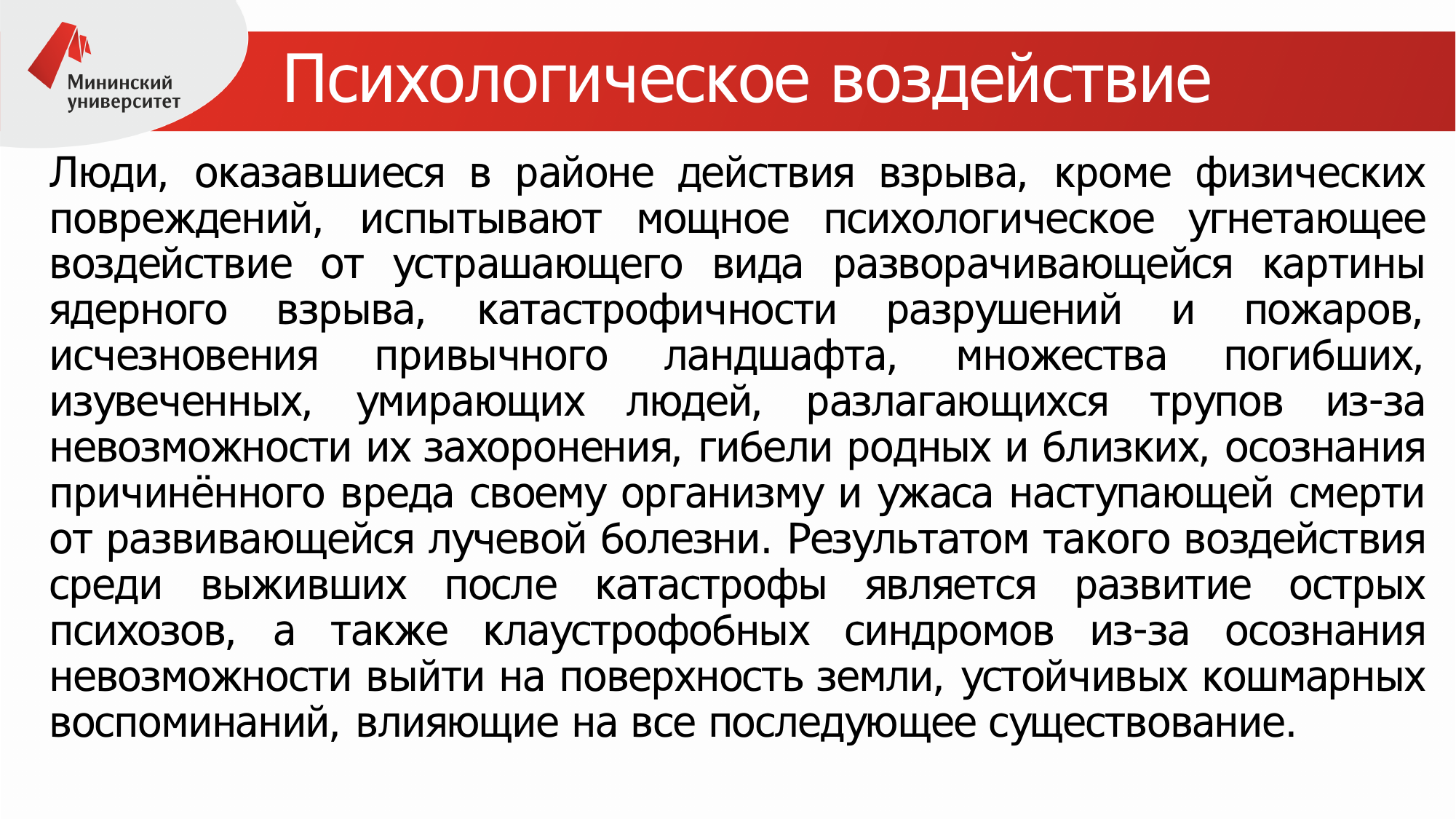

# Психологическое воздействие
Люди, оказавшиеся в районе действия взрыва, кроме физических повреждений, испытывают мощное психологическое угнетающее воздействие от устрашающего вида разворачивающейся картины ядерного взрыва, катастрофичности разрушений и пожаров, исчезновения привычного ландшафта, множества погибших, изувеченных, умирающих людей, разлагающихся трупов из-за невозможности их захоронения, гибели родных и близких, осознания причинённого вреда своему организму и ужаса наступающей смерти от развивающейся лучевой болезни. Результатом такого воздействия среди выживших после катастрофы является развитие острых психозов, а также клаустрофобных синдромов из-за осознания невозможности выйти на поверхность земли, устойчивых кошмарных воспоминаний, влияющие на все последующее существование.